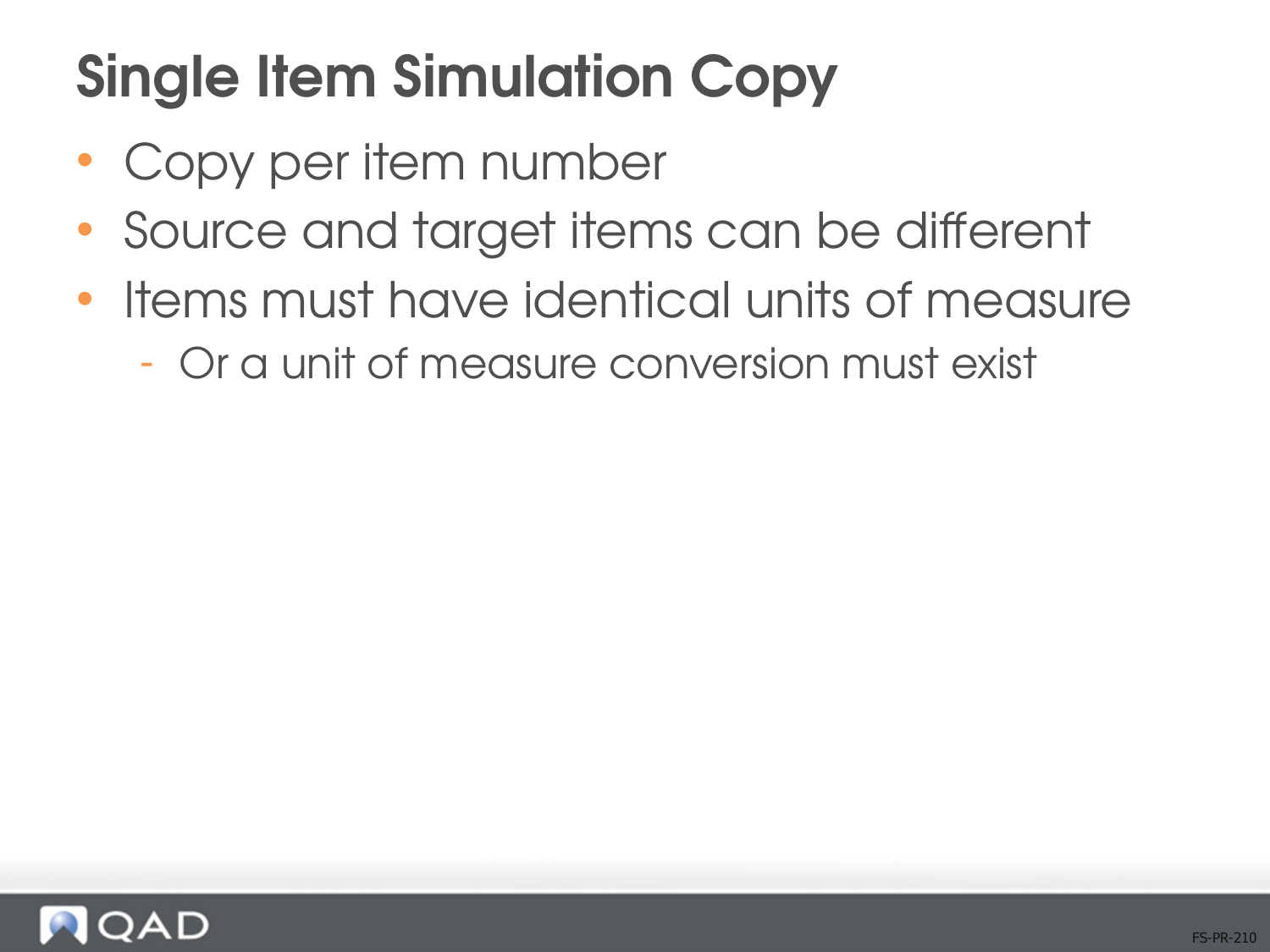

# Single Item Simulation Copy
Copy per item number
Source and target items can be different
Items must have identical units of measure
Or a unit of measure conversion must exist
FS-PR-210